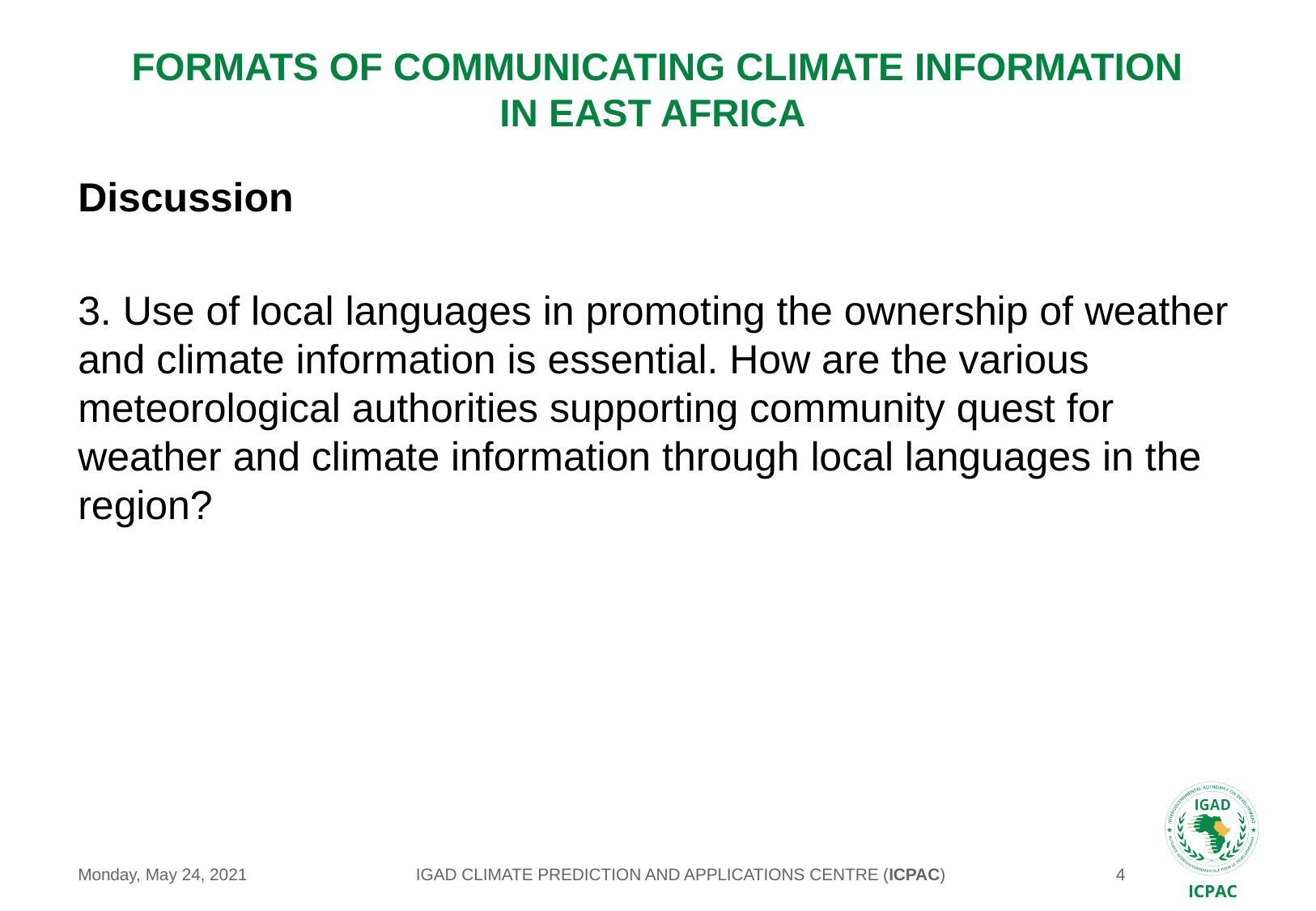

# Formats of Communicating Climate Information in East Africa
Discussion

3. Use of local languages in promoting the ownership of weather and climate information is essential. How are the various meteorological authorities supporting community quest for weather and climate information through local languages in the region?

IGAD CLIMATE PREDICTION AND APPLICATIONS CENTRE (ICPAC)
Monday, May 24, 2021
4